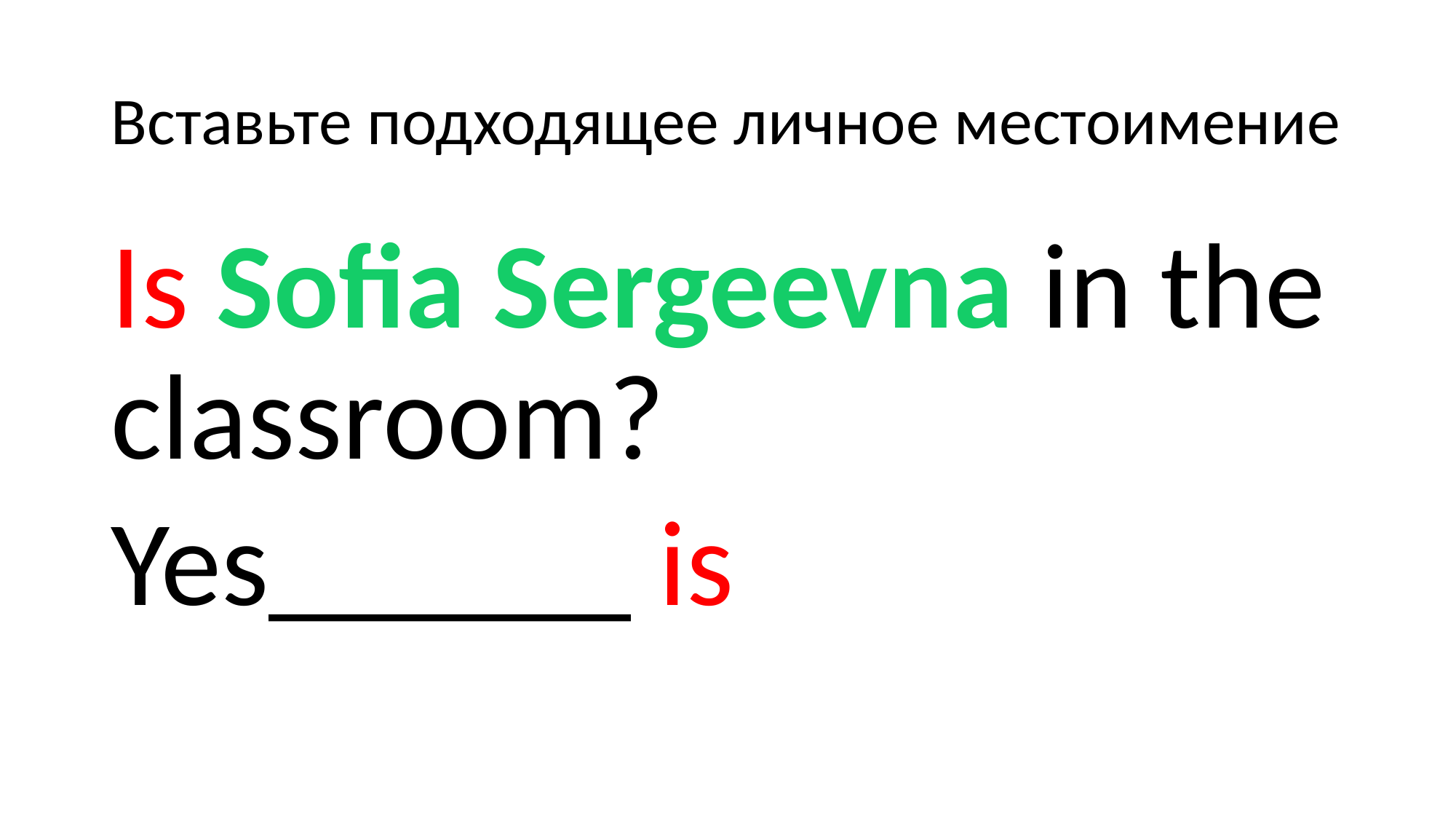

# Вставьте подходящее личное местоимение
Is Sofia Sergeevna in the classroom?
Yes______ is